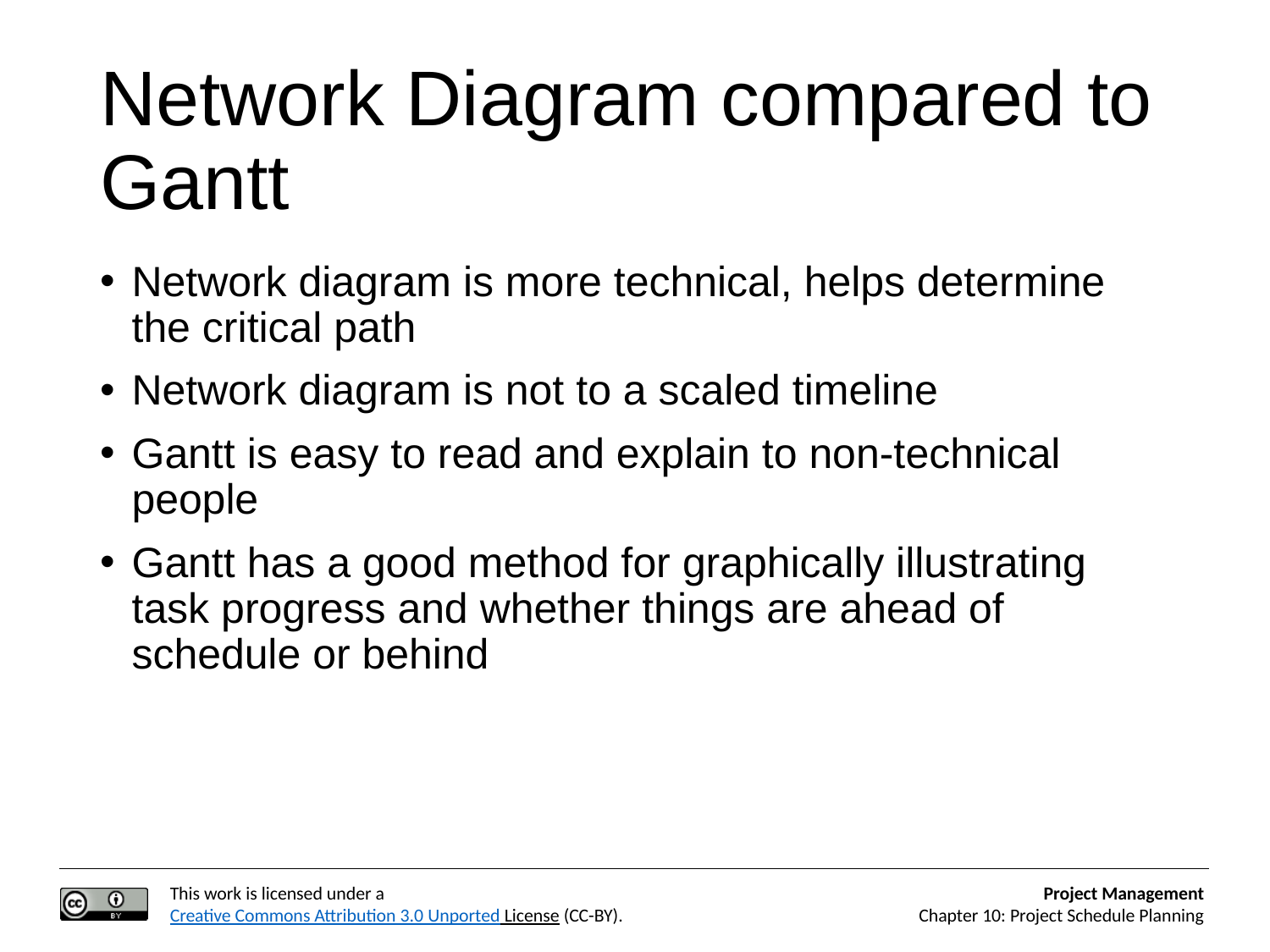

# Network Diagram compared to Gantt
Network diagram is more technical, helps determine the critical path
Network diagram is not to a scaled timeline
Gantt is easy to read and explain to non-technical people
Gantt has a good method for graphically illustrating task progress and whether things are ahead of schedule or behind